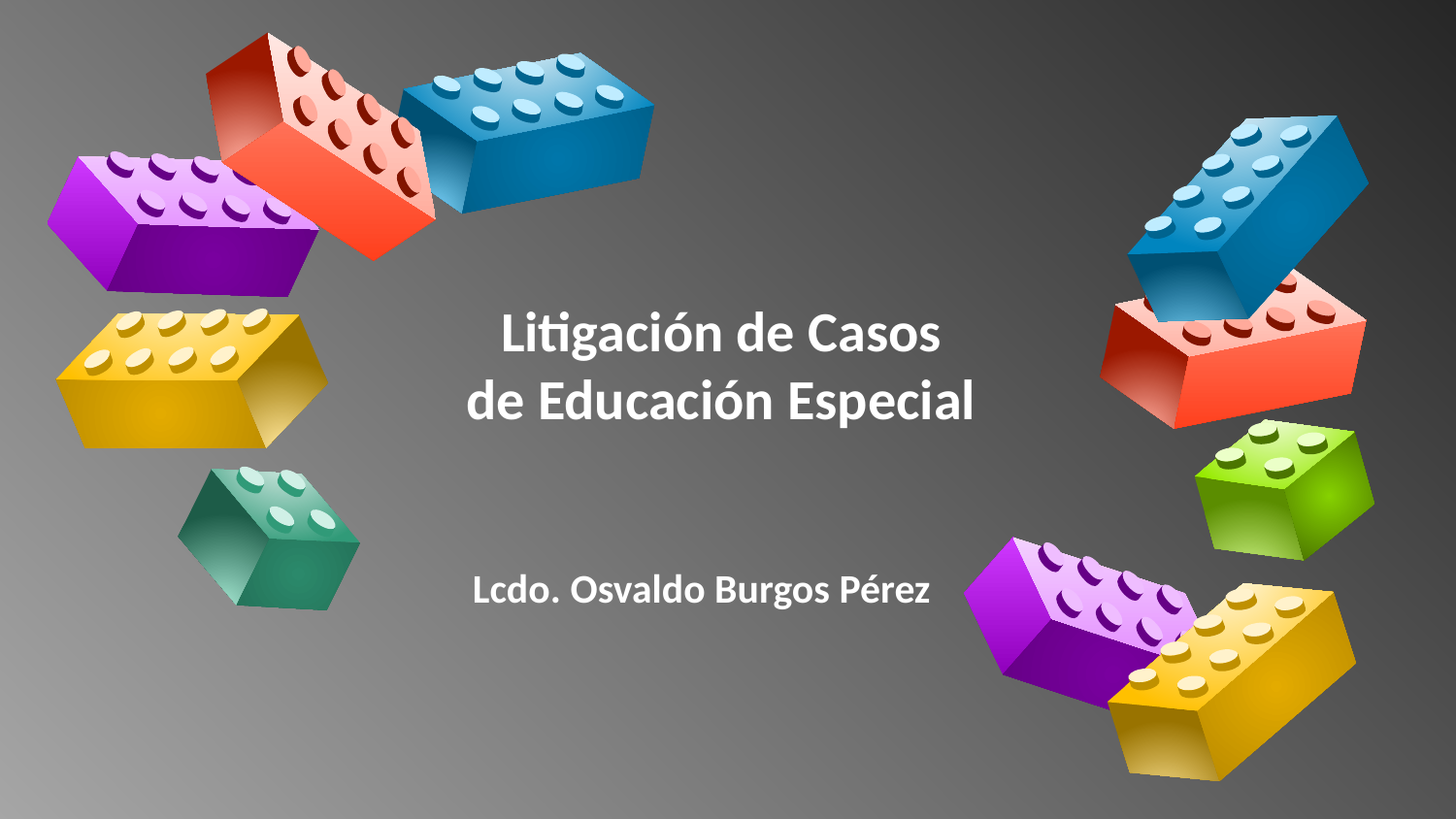

Litigación de Casos
de Educación Especial

Lcdo. Osvaldo Burgos Pérez